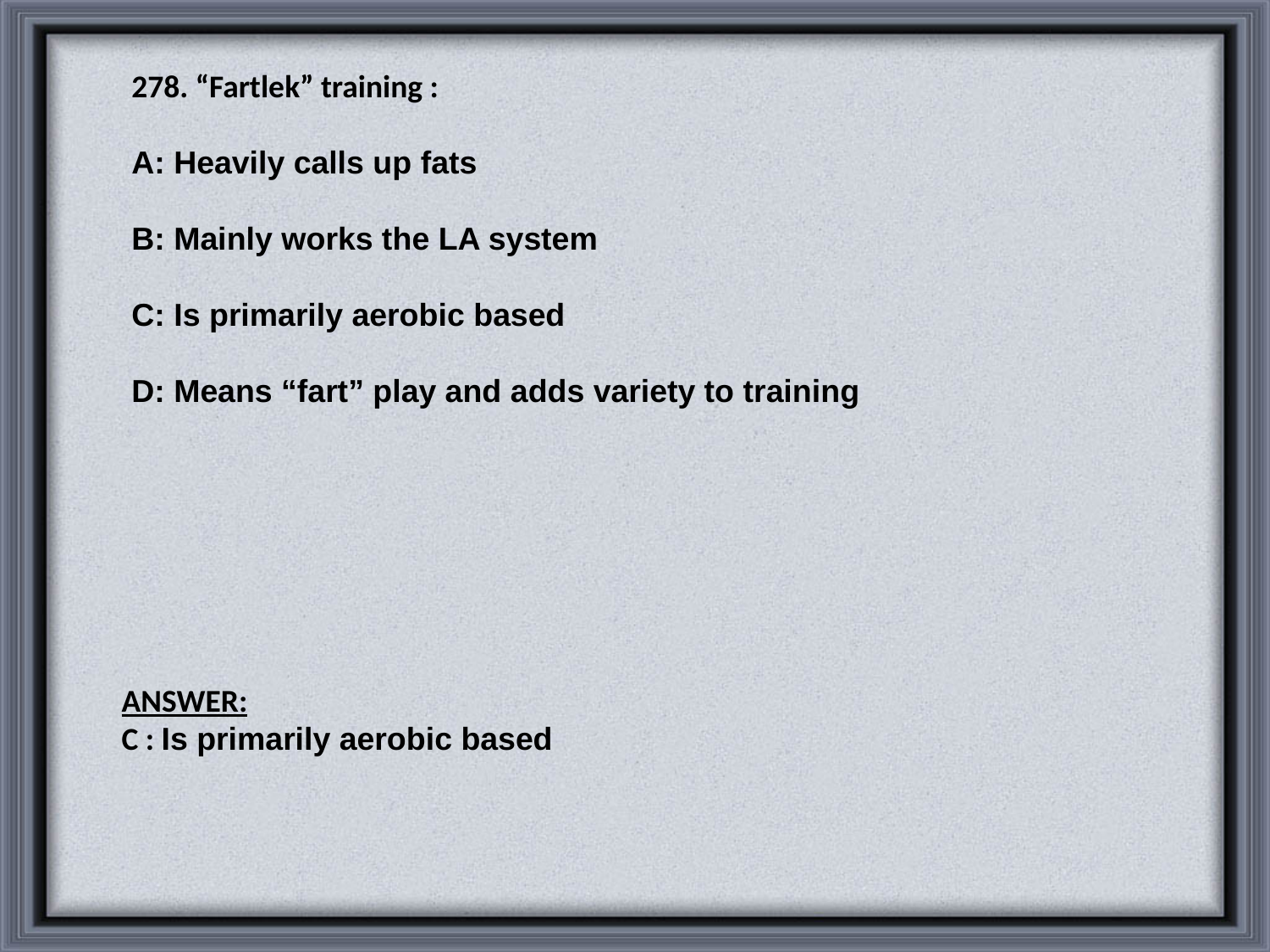

278. “Fartlek” training :

A: Heavily calls up fats

B: Mainly works the LA system

C: Is primarily aerobic based

D: Means “fart” play and adds variety to training

ANSWER:
C : Is primarily aerobic based